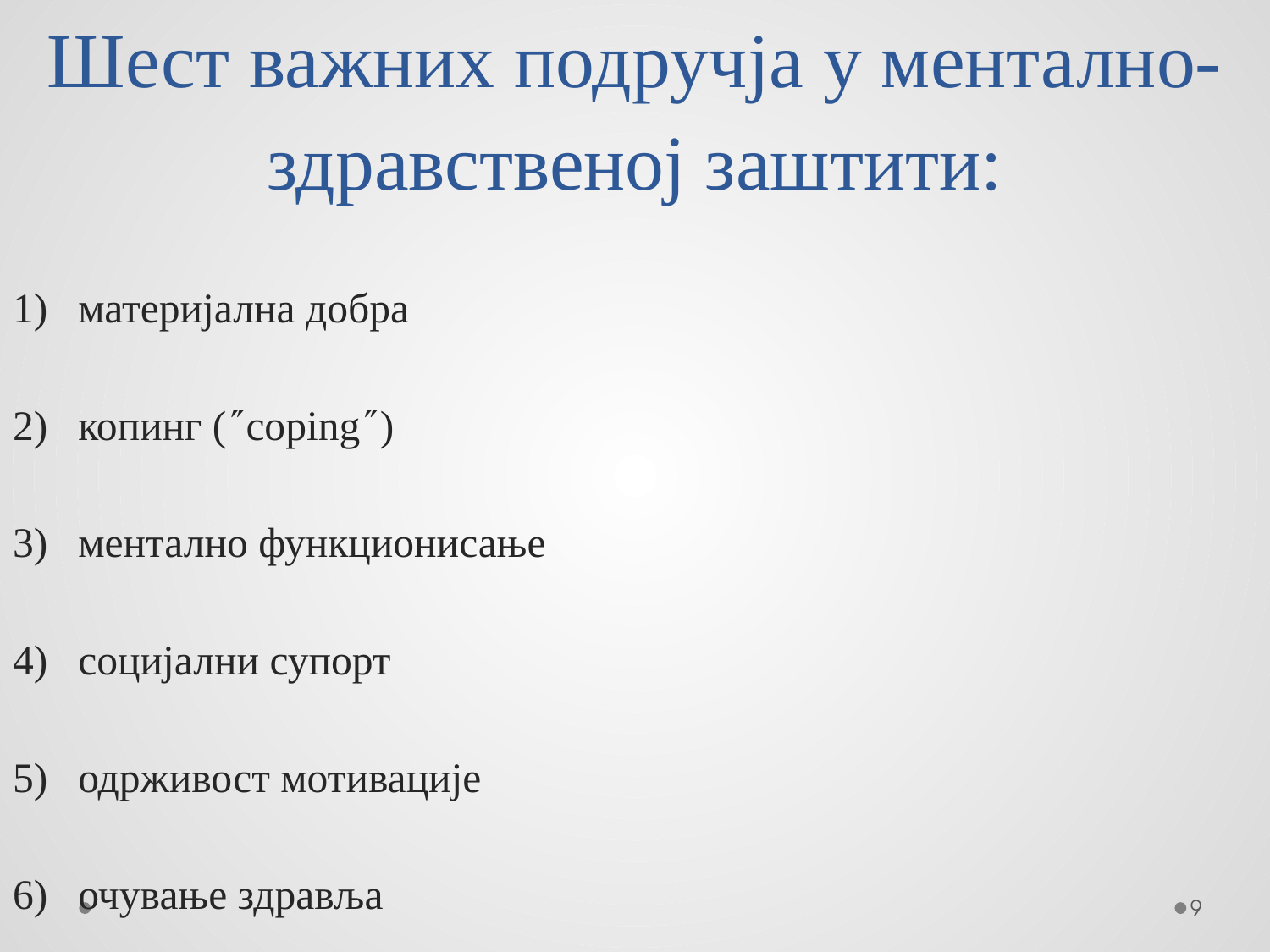

# Шест важних подручја у ментално-здравственој заштити:
материјална добра

копинг (″coping″)

ментално функционисање

социјални супорт

одрживост мотивације

очување здравља

9